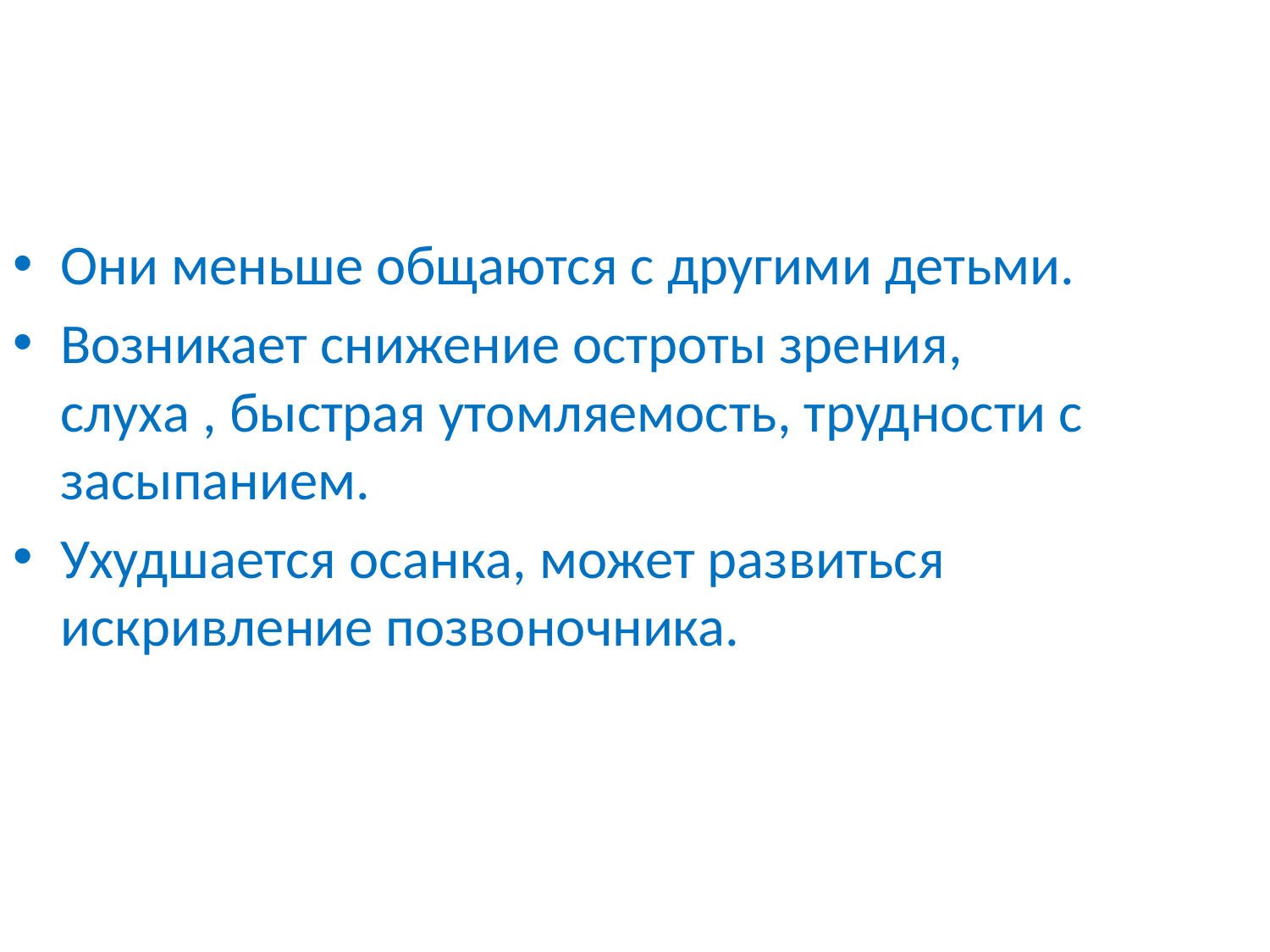

Они меньше общаются с другими детьми.
Возникает снижение остроты зрения, слуха , быстрая утомляемость, трудности с засыпанием.
Ухудшается осанка, может развиться искривление позвоночника.